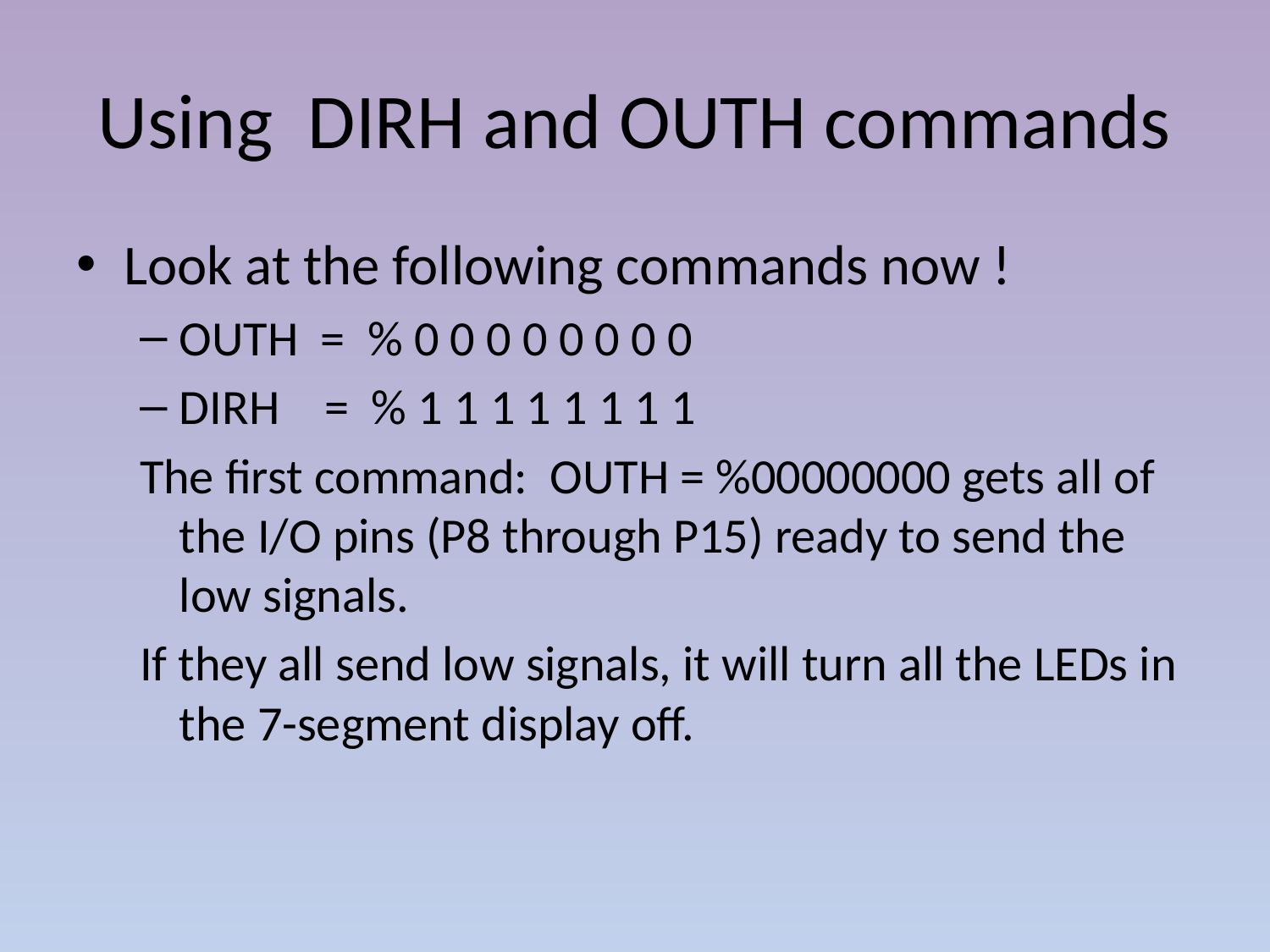

# Using  DIRH and OUTH commands
Look at the following commands now !
OUTH  =  % 0 0 0 0 0 0 0 0
DIRH    =  % 1 1 1 1 1 1 1 1
The first command:  OUTH = %00000000 gets all of the I/O pins (P8 through P15) ready to send the low signals.
If they all send low signals, it will turn all the LEDs in the 7-segment display off.